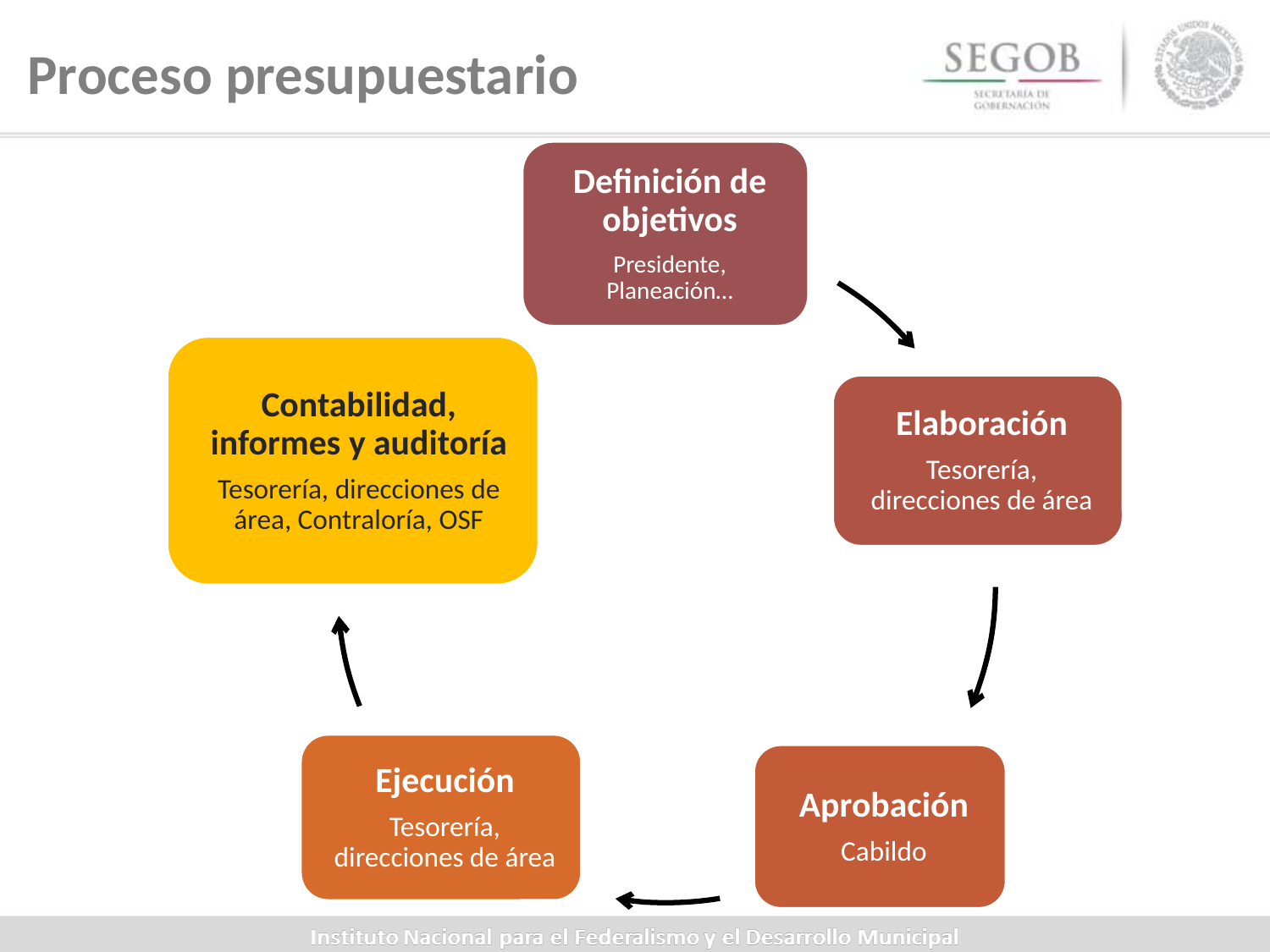

Proceso presupuestario
Definición de objetivos
Presidente, Planeación…
Elaboración
Tesorería, direcciones de área
Aprobación
Cabildo
Ejecución
Tesorería, direcciones de área
Contabilidad, informes y auditoría
Tesorería, direcciones de área, Contraloría, OSF